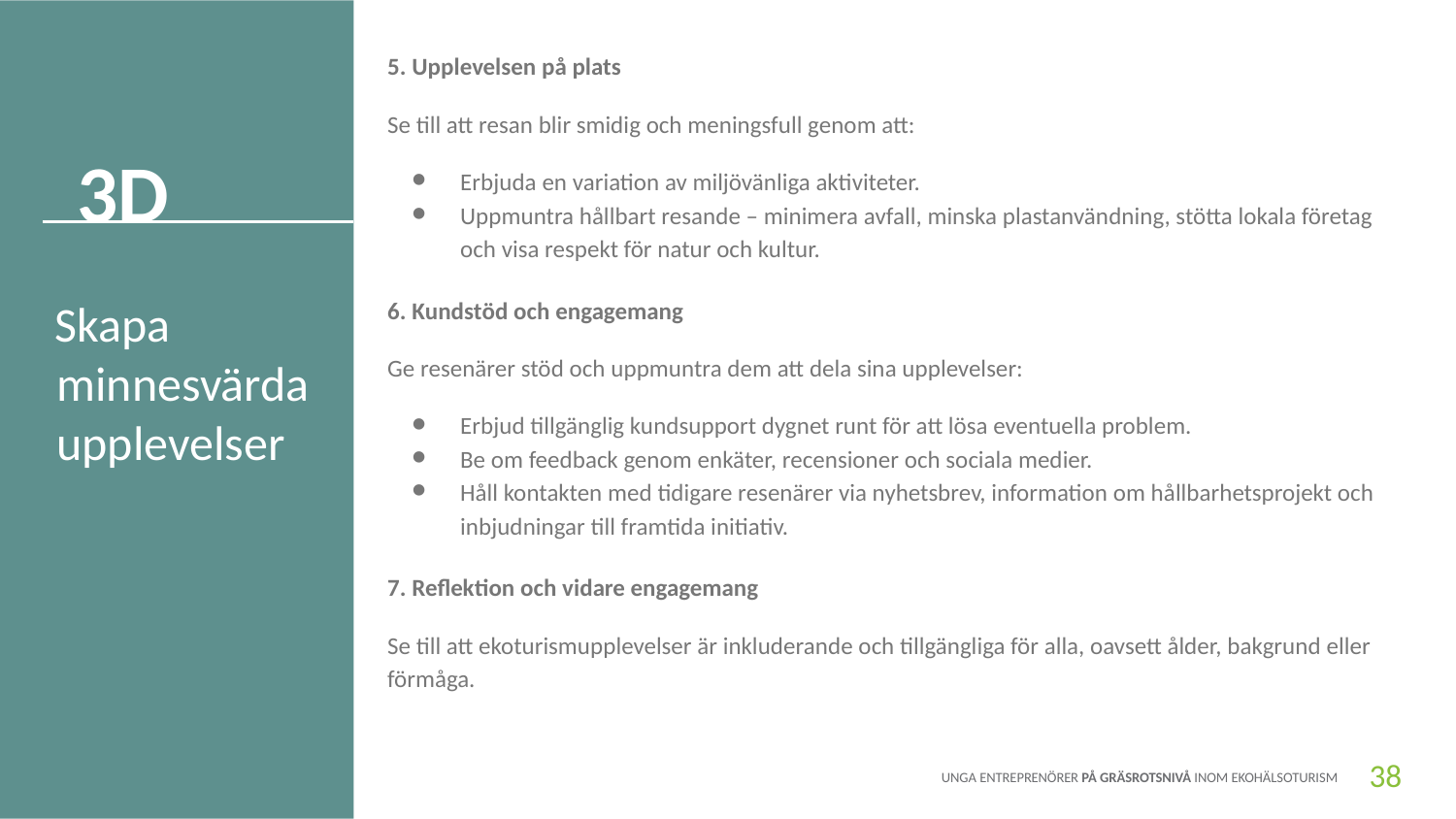

5. Upplevelsen på plats
Se till att resan blir smidig och meningsfull genom att:
Erbjuda en variation av miljövänliga aktiviteter.
Uppmuntra hållbart resande – minimera avfall, minska plastanvändning, stötta lokala företag och visa respekt för natur och kultur.
6. Kundstöd och engagemang
Ge resenärer stöd och uppmuntra dem att dela sina upplevelser:
Erbjud tillgänglig kundsupport dygnet runt för att lösa eventuella problem.
Be om feedback genom enkäter, recensioner och sociala medier.
Håll kontakten med tidigare resenärer via nyhetsbrev, information om hållbarhetsprojekt och inbjudningar till framtida initiativ.
7. Reflektion och vidare engagemang
Se till att ekoturismupplevelser är inkluderande och tillgängliga för alla, oavsett ålder, bakgrund eller förmåga.

3D
Skapa minnesvärda upplevelser

38